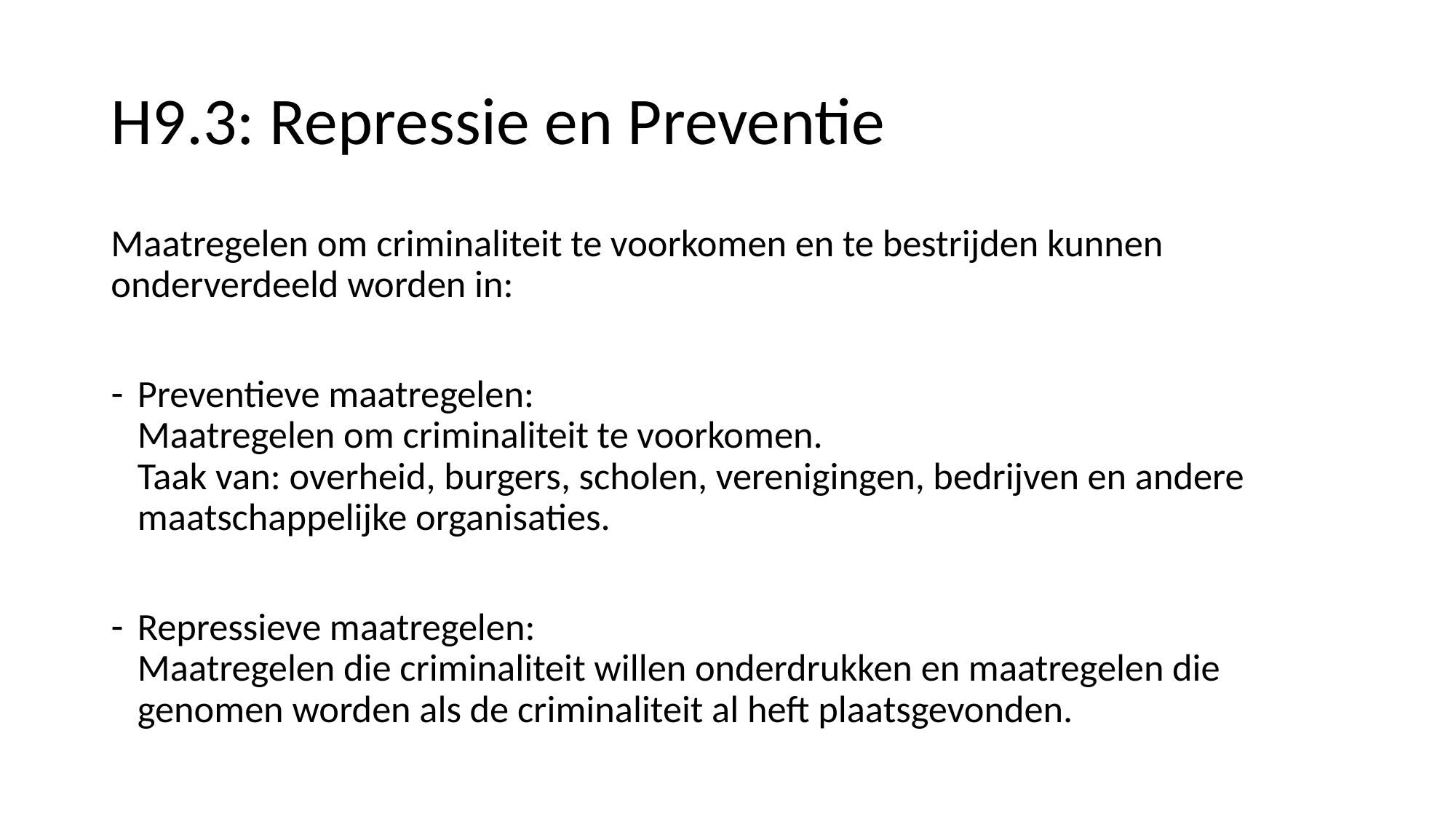

# H9.3: Repressie en Preventie
Maatregelen om criminaliteit te voorkomen en te bestrijden kunnen onderverdeeld worden in:

Preventieve maatregelen:
Maatregelen om criminaliteit te voorkomen.
Taak van: overheid, burgers, scholen, verenigingen, bedrijven en andere maatschappelijke organisaties.

Repressieve maatregelen:
Maatregelen die criminaliteit willen onderdrukken en maatregelen die genomen worden als de criminaliteit al heft plaatsgevonden.